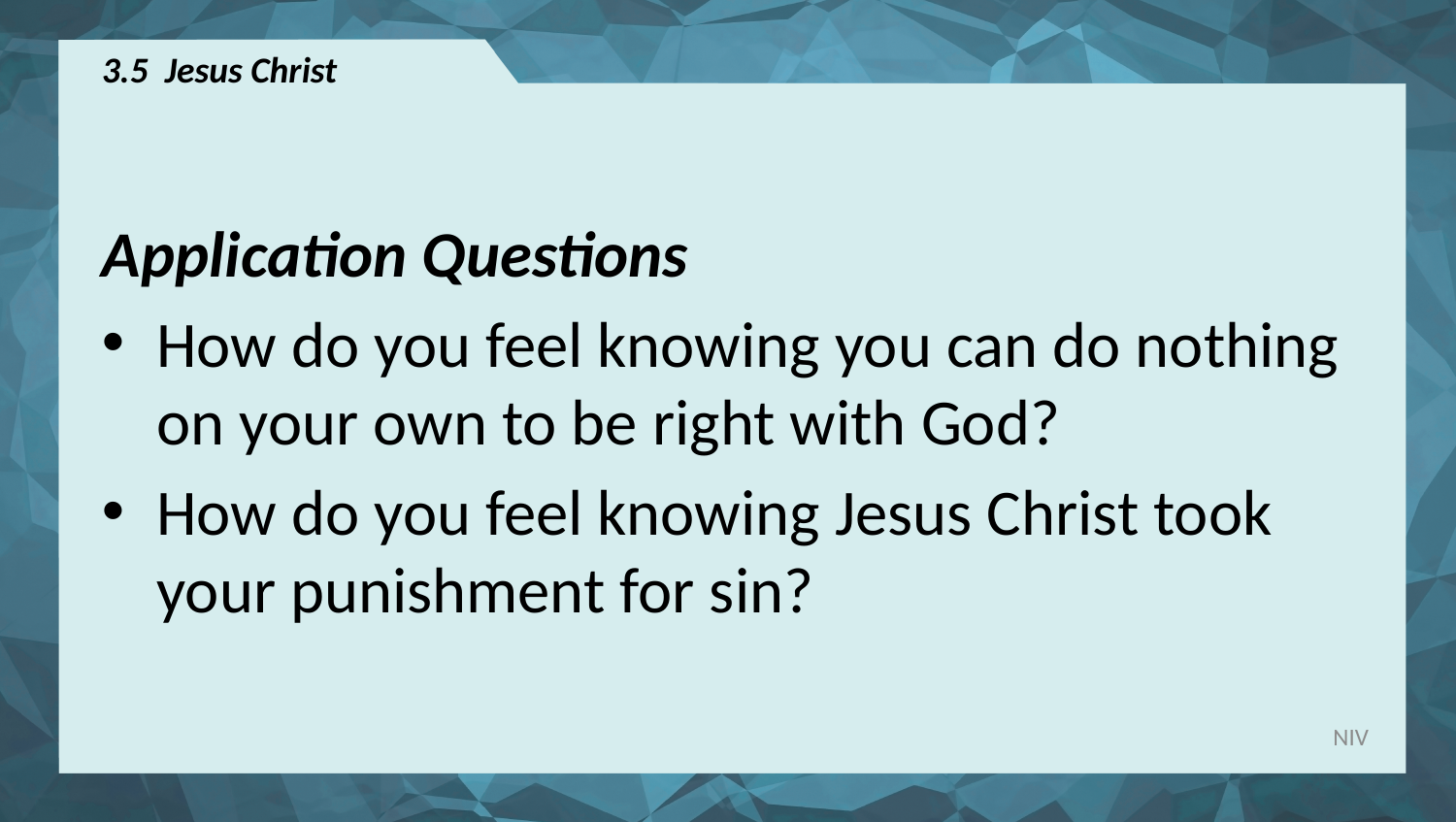

# 3.5  Jesus Christ
Application Questions
How do you feel knowing you can do nothing on your own to be right with God?
How do you feel knowing Jesus Christ took your punishment for sin?
NIV